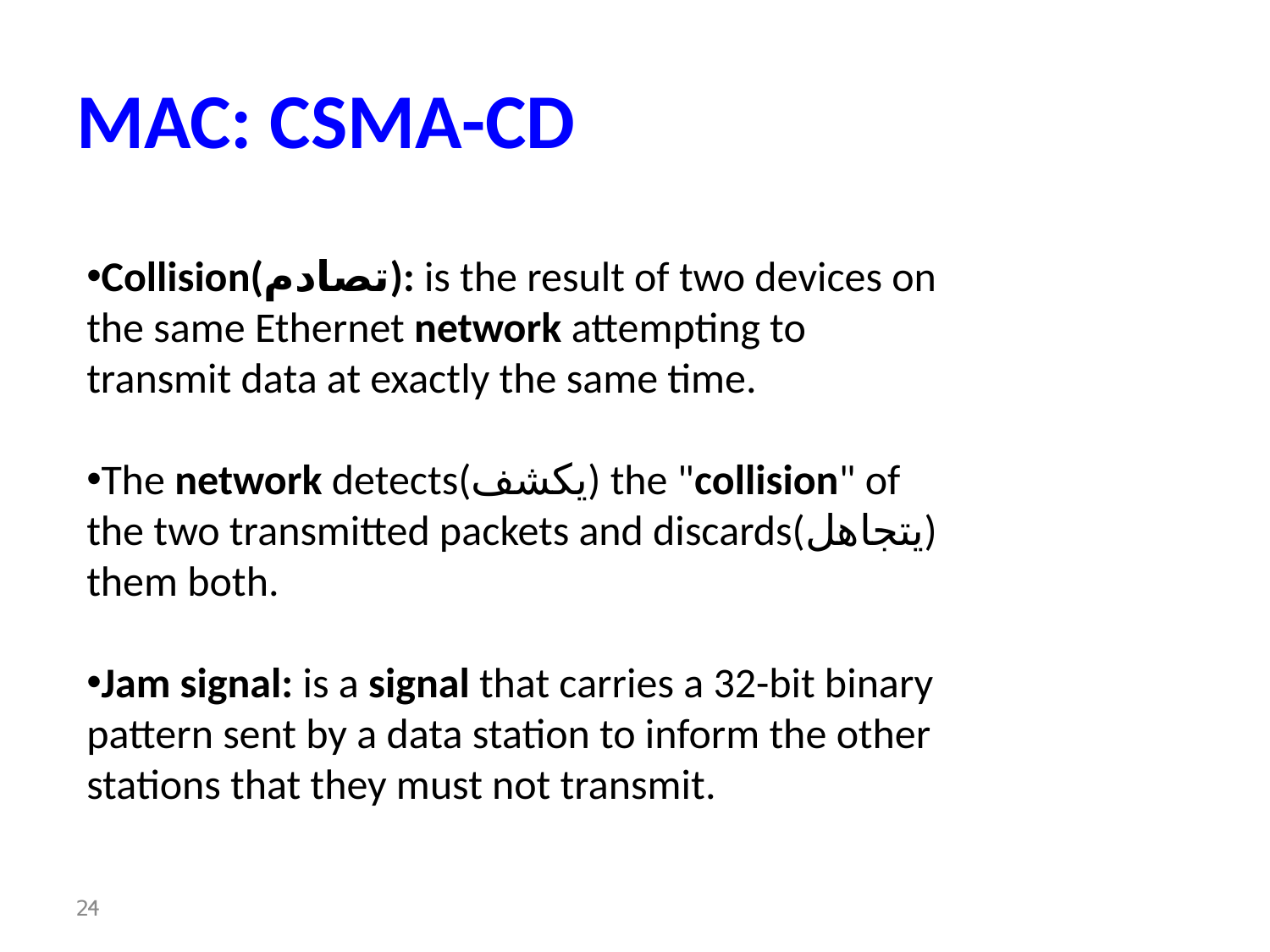

# MAC: CSMA-CD

Collision(تصادم): is the result of two devices on the same Ethernet network attempting to transmit data at exactly the same time.

The network detects(يكشف) the "collision" of the two transmitted packets and discards(يتجاهل) them both.

Jam signal: is a signal that carries a 32-bit binary pattern sent by a data station to inform the other stations that they must not transmit.
24